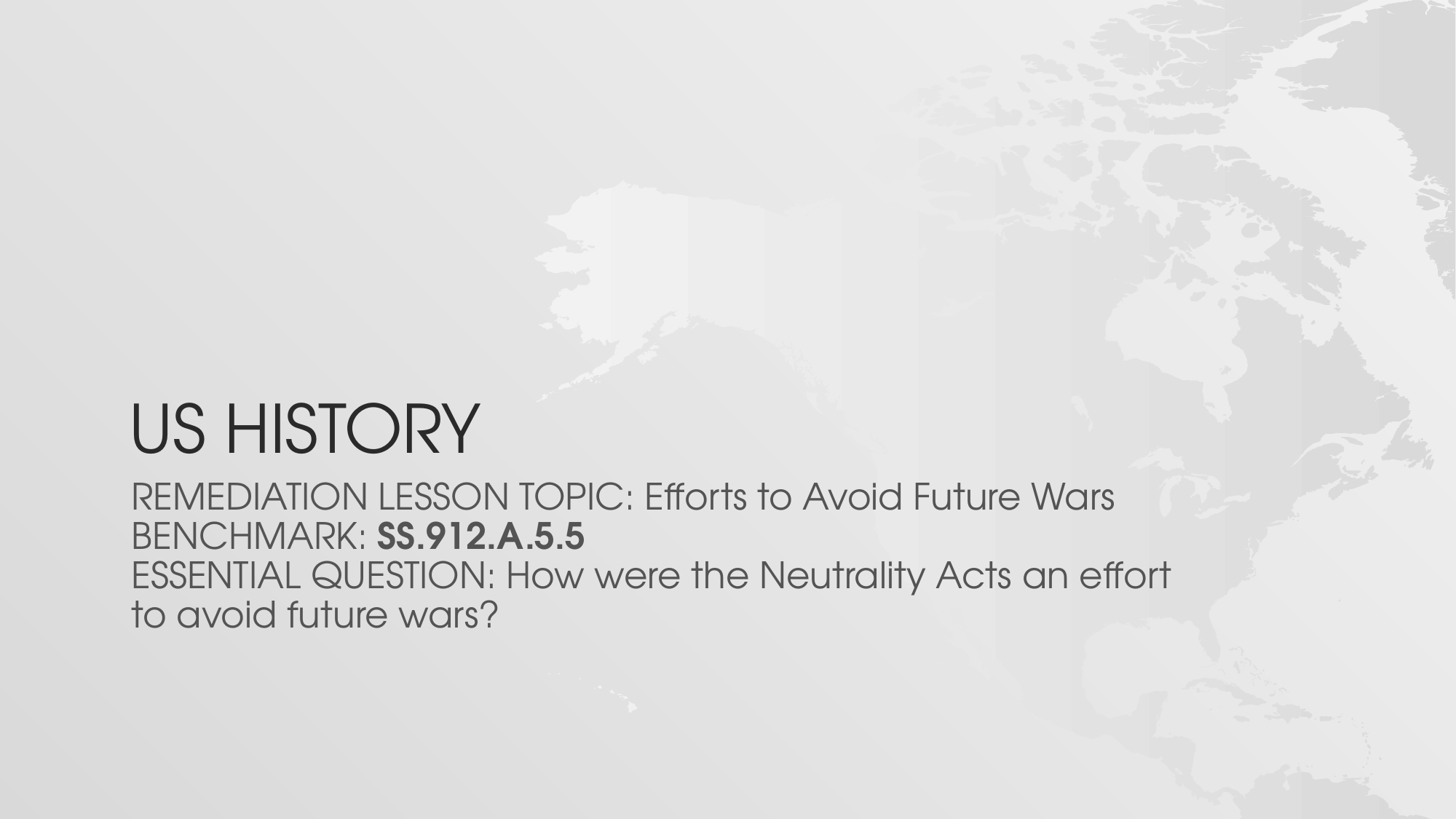

# US HISTORY
REMEDIATION LESSON TOPIC: Efforts to Avoid Future Wars
BENCHMARK: SS.912.A.5.5
ESSENTIAL QUESTION: How were the Neutrality Acts an effort to avoid future wars?